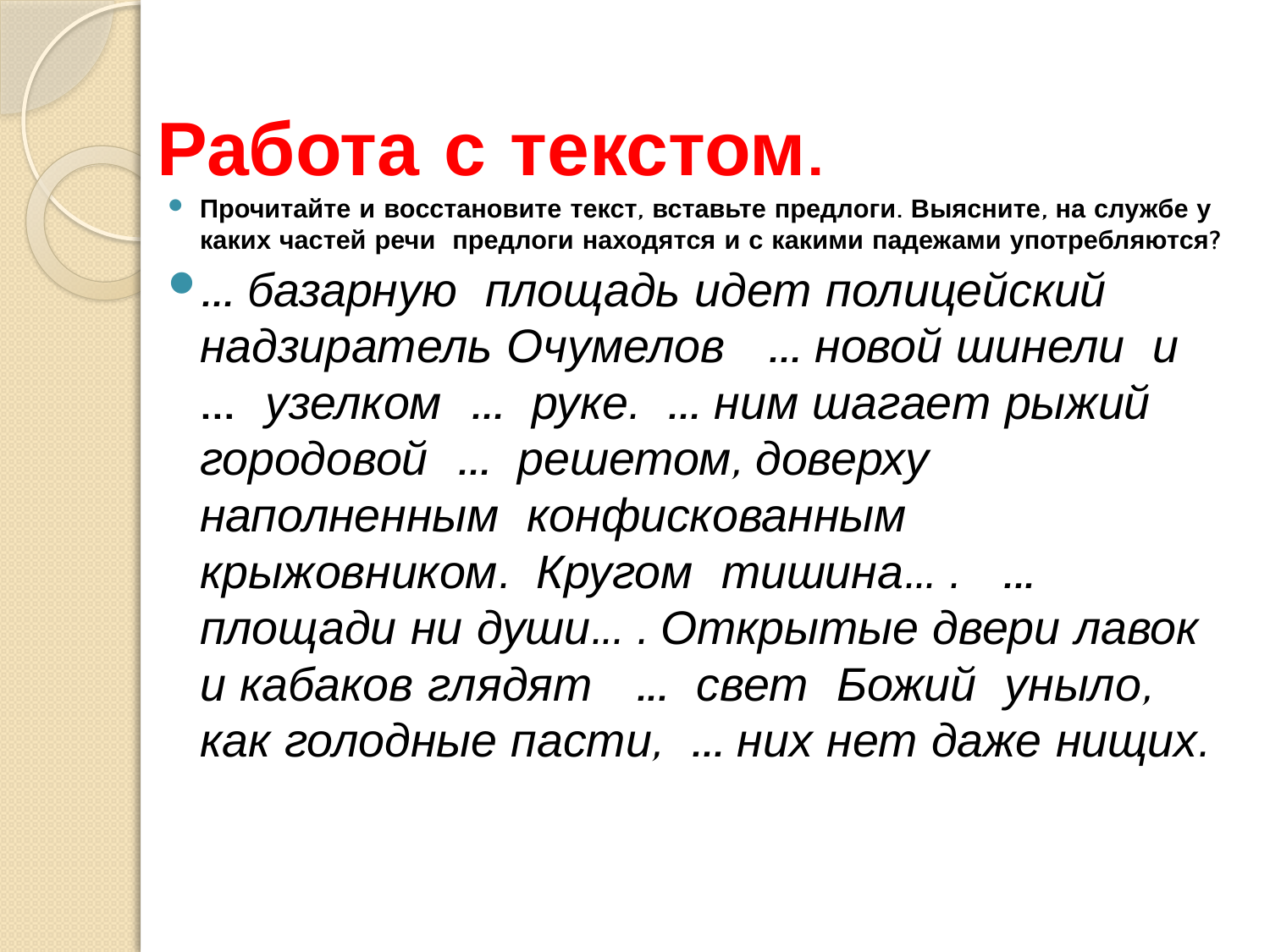

# Работа с текстом.
Прочитайте и восстановите текст, вставьте предлоги. Выясните, на службе у каких частей речи  предлоги находятся и с какими падежами употребляются?
… базарную  площадь идет полицейский  надзиратель Очумелов   … новой шинели  и  …  узелком  …  руке.  … ним шагает рыжий городовой  …  решетом, доверху наполненным  конфискованным  крыжовником.  Кругом  тишина... .   ...  площади ни души... . Открытые двери лавок  и кабаков глядят   ...  свет  Божий  уныло,  как голодные пасти,  ... них нет даже нищих.